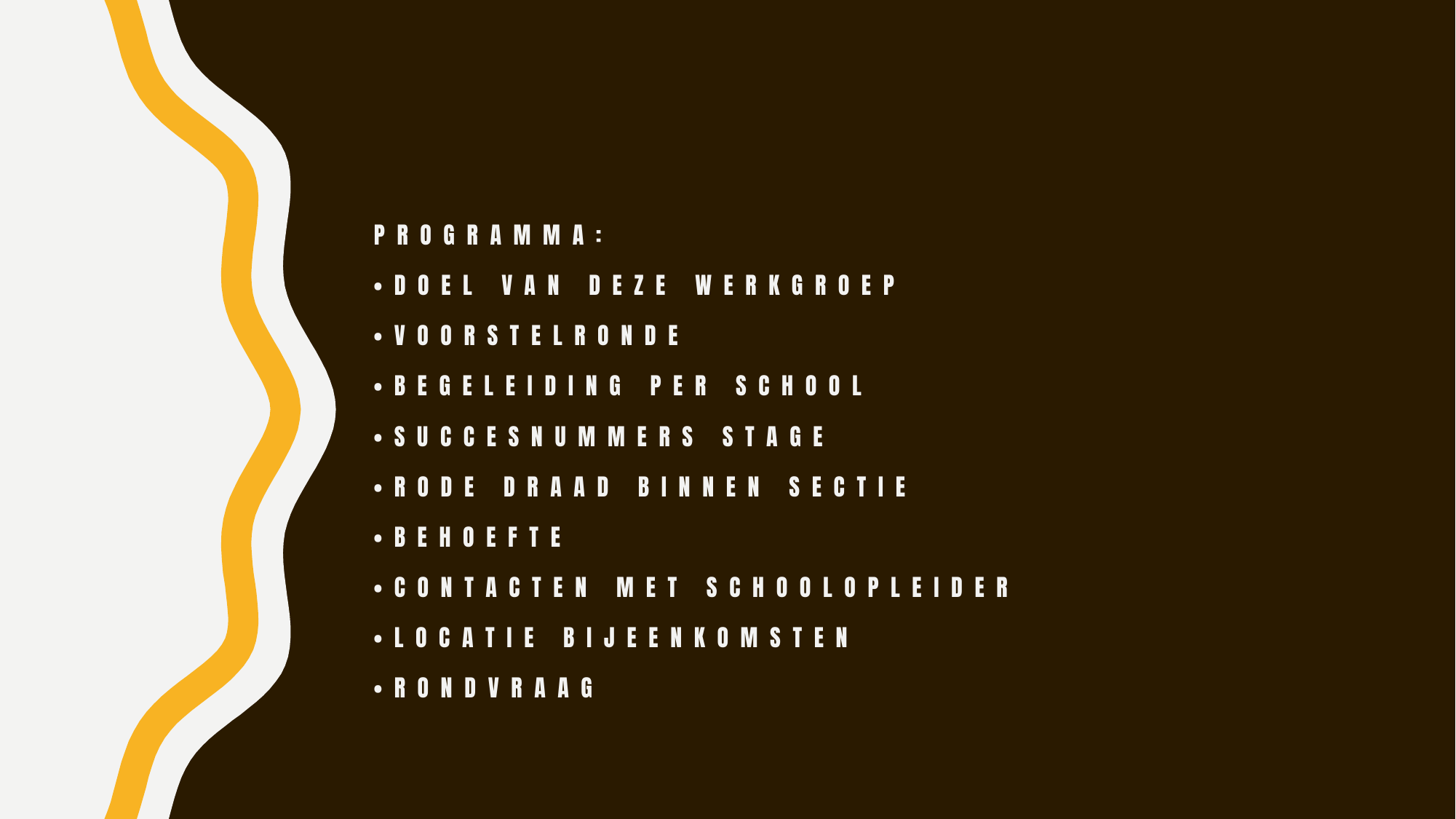

# Programma: •Doel van deze werkgroep •Voorstelronde •begeleiding per school •succesnummers stage •rode draad binnen sectie •behoefte •Contacten met schoolopleider •locatie bijeenkomsten •Rondvraag